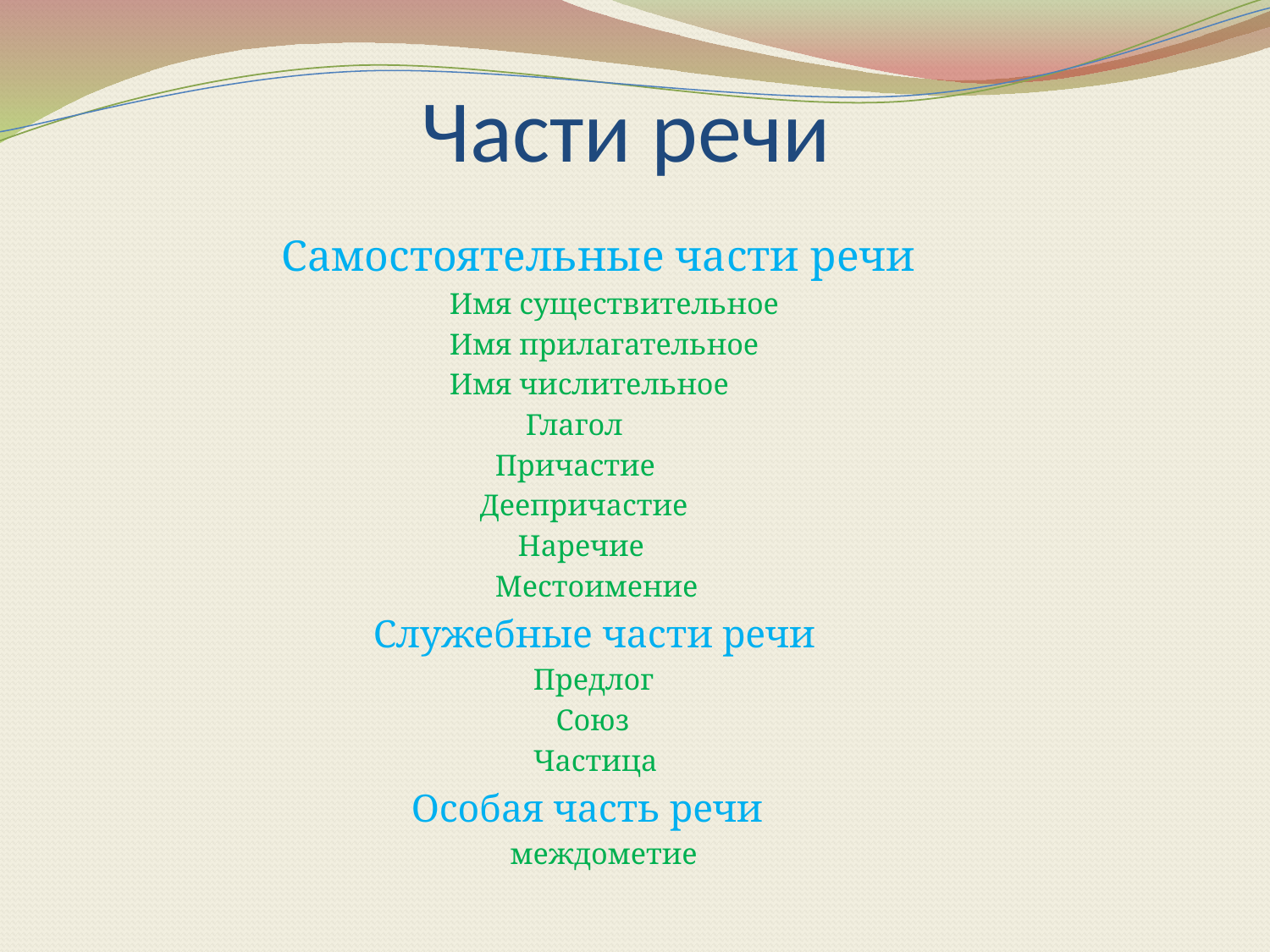

# Части речи

                           Самостоятельные части речи
                                                 Имя существительное
                                                 Имя прилагательное
                                                 Имя числительное
                                                           Глагол
                                                       Причастие
                                                     Деепричастие
                                                          Наречие
                                                       Местоимение
                                       Служебные части речи
                                                            Предлог
                                                               Союз
                                                            Частица
                                            Особая часть речи
                                                         междометие